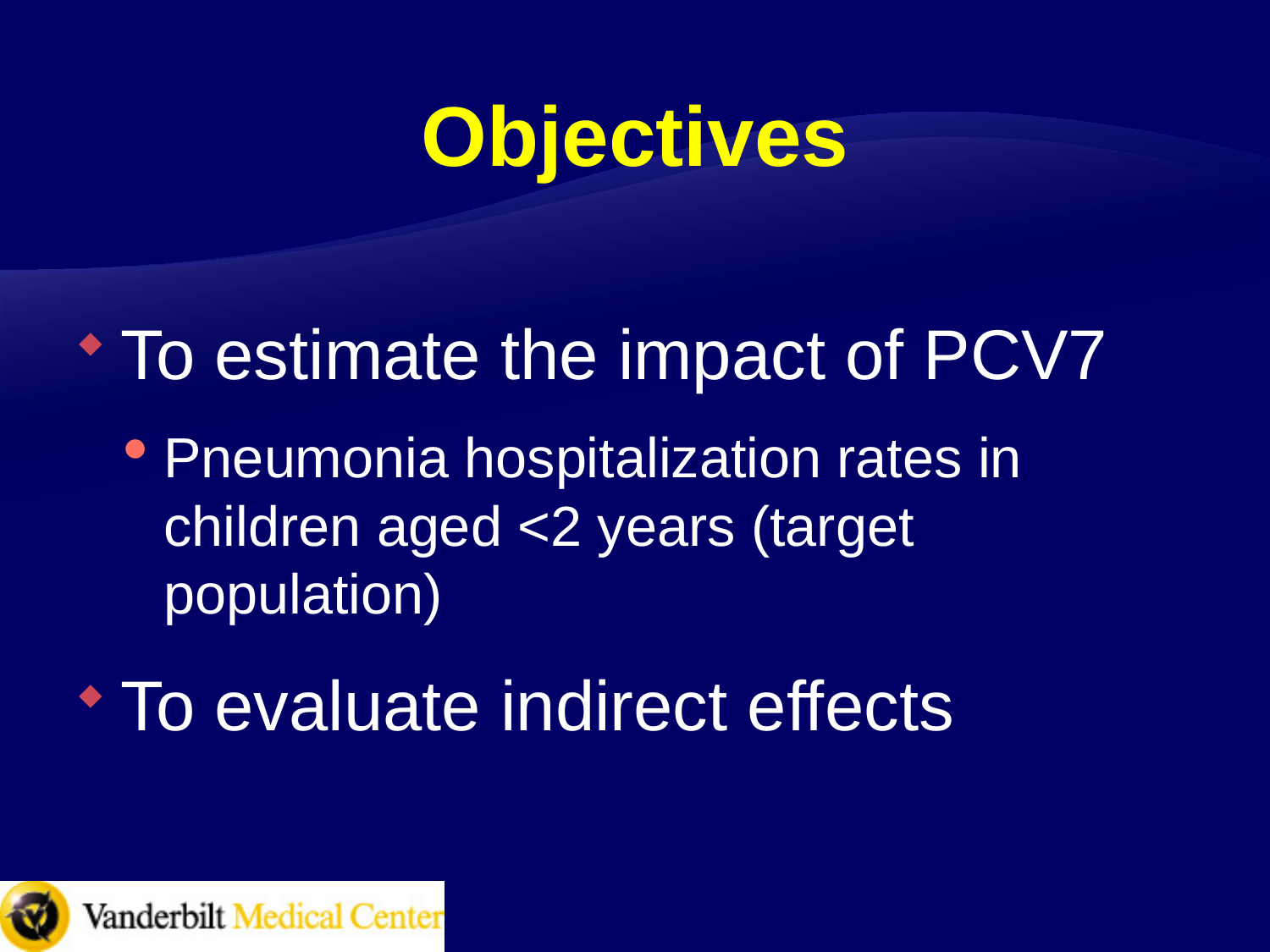

# Objectives
To estimate the impact of PCV7
Pneumonia hospitalization rates in children aged <2 years (target population)
To evaluate indirect effects